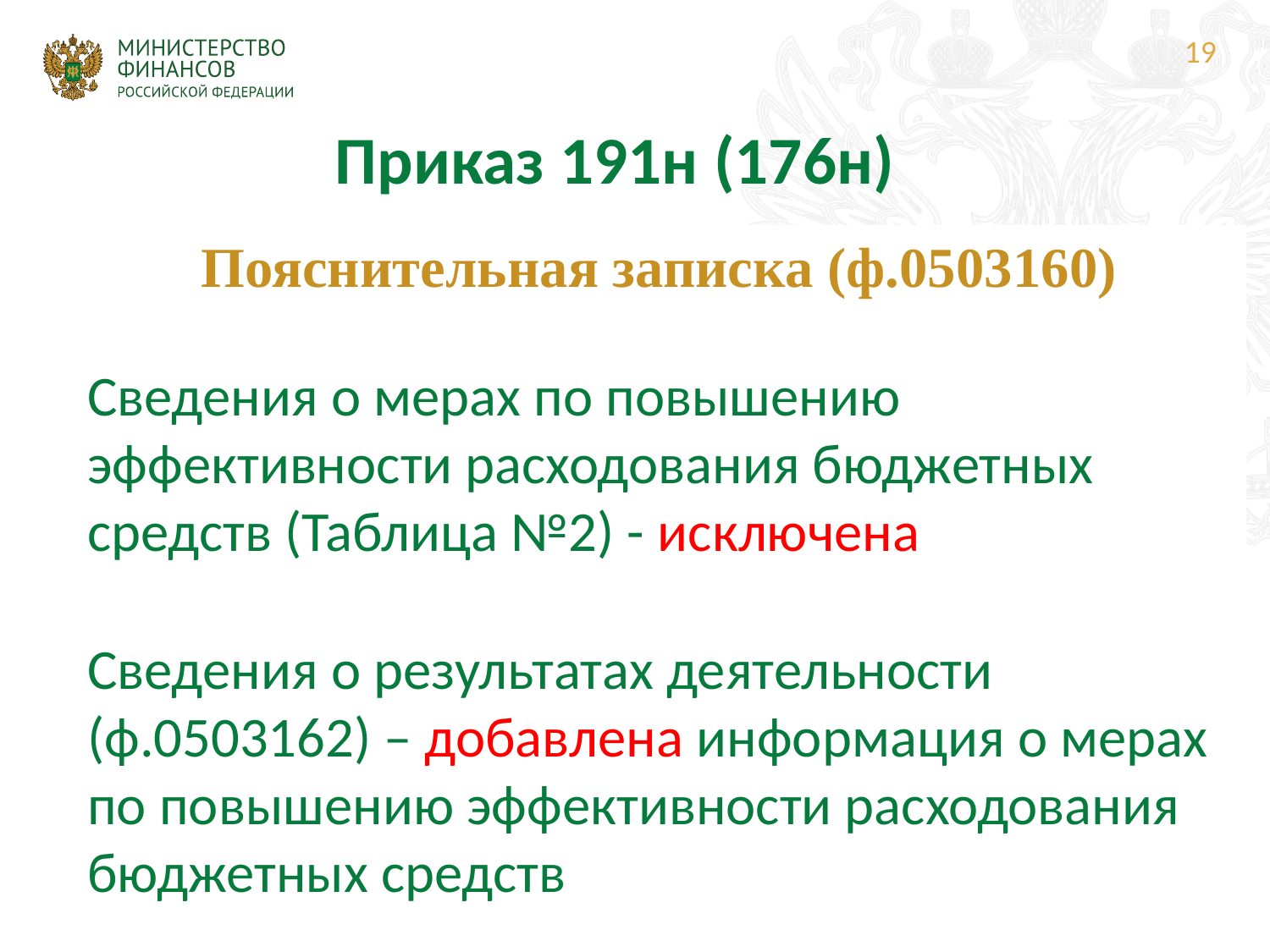

19
# Приказ 191н (176н)
Пояснительная записка (ф.0503160)

Сведения о мерах по повышению эффективности расходования бюджетных средств (Таблица №2) - исключена

Сведения о результатах деятельности (ф.0503162) – добавлена информация о мерах по повышению эффективности расходования бюджетных средств